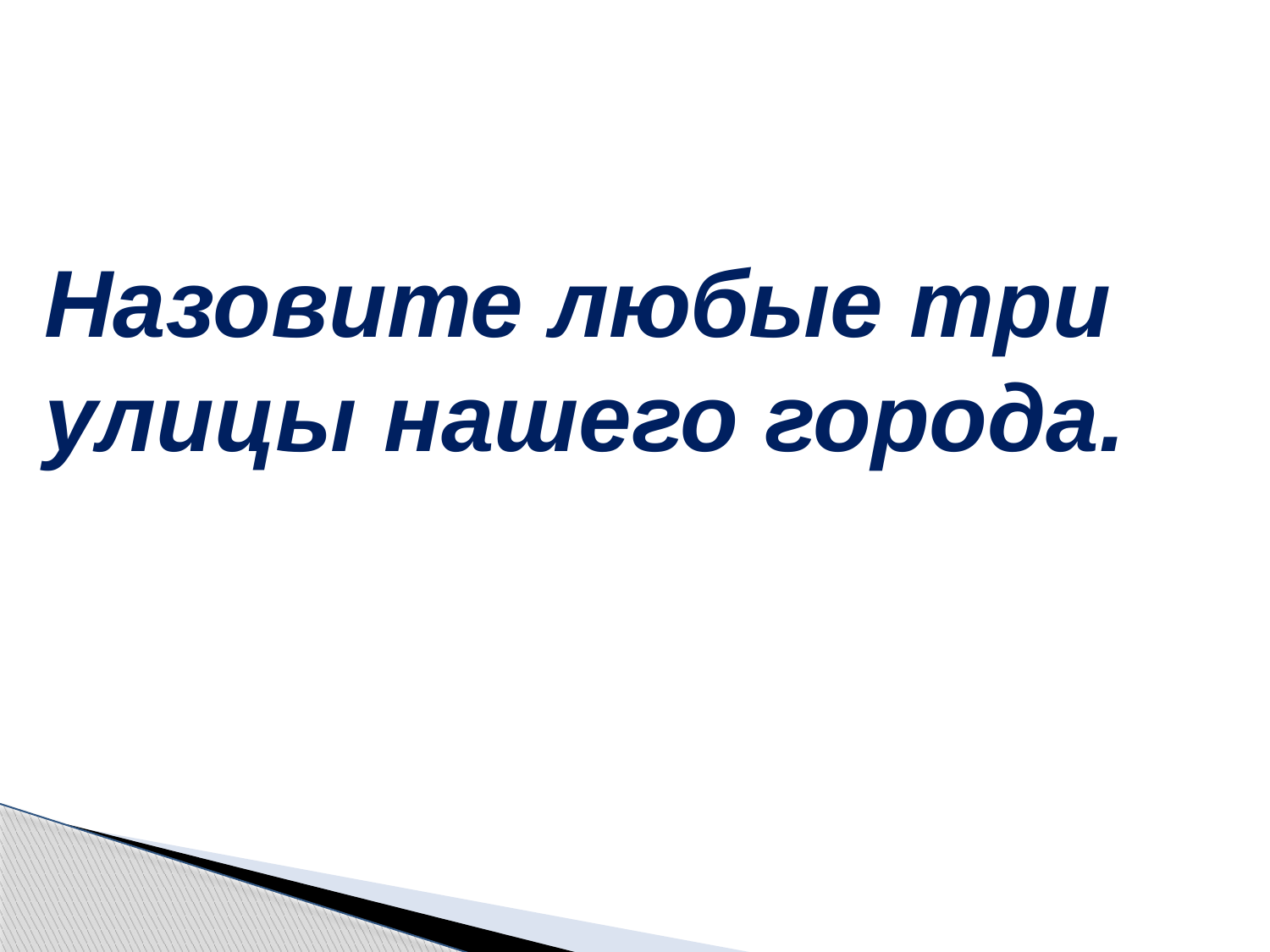

# Назовите любые три улицы нашего города.